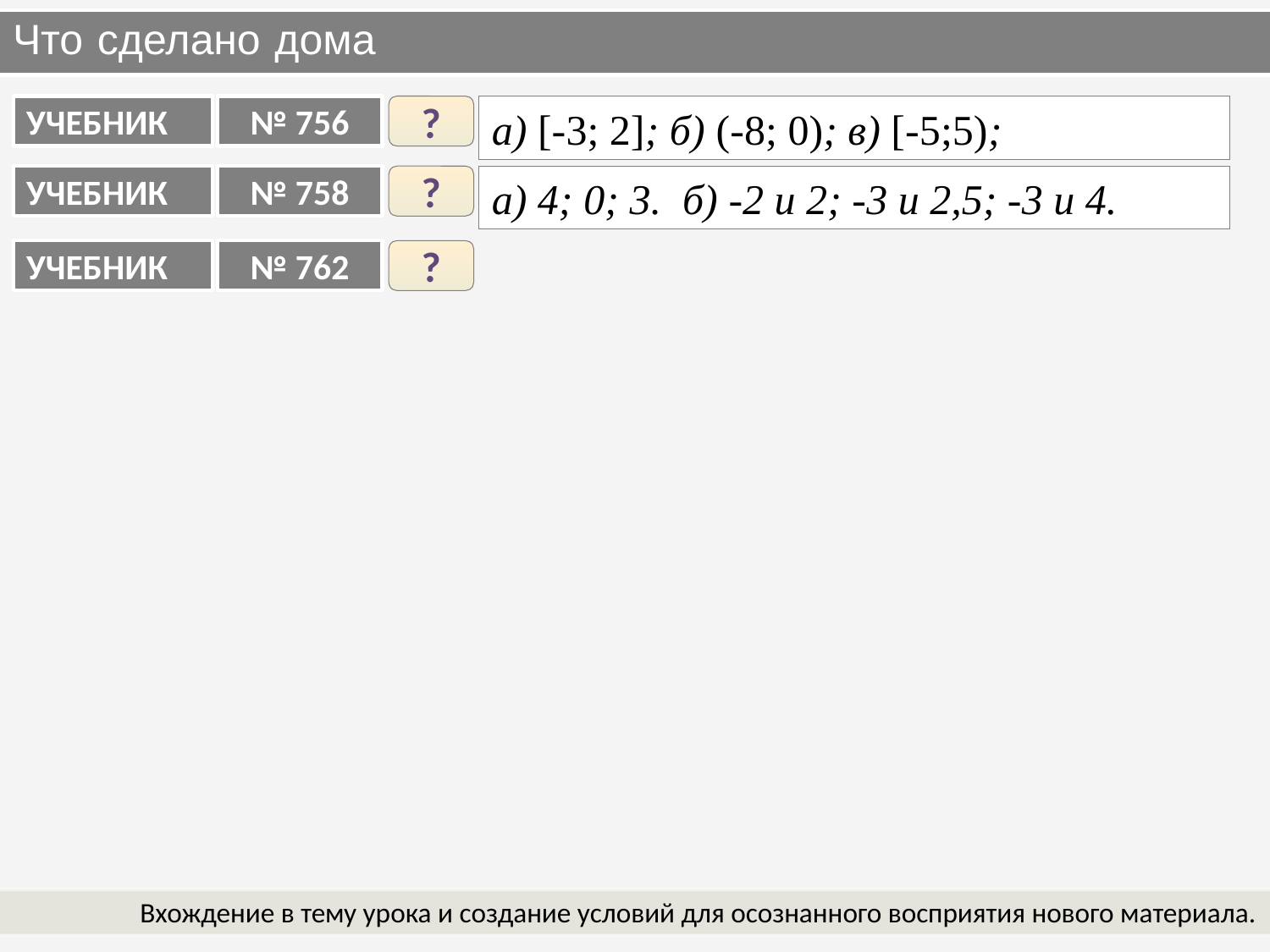

# Что сделано дома

УЧЕБНИК
№ 756
?
а) [-3; 2]; б) (-8; 0); в) [-5;5);
УЧЕБНИК
№ 758
?
а) 4; 0; 3.  б) -2 и 2; -3 и 2,5; -3 и 4.
УЧЕБНИК
№ 762
?
Вхождение в тему урока и создание условий для осознанного восприятия нового материала.